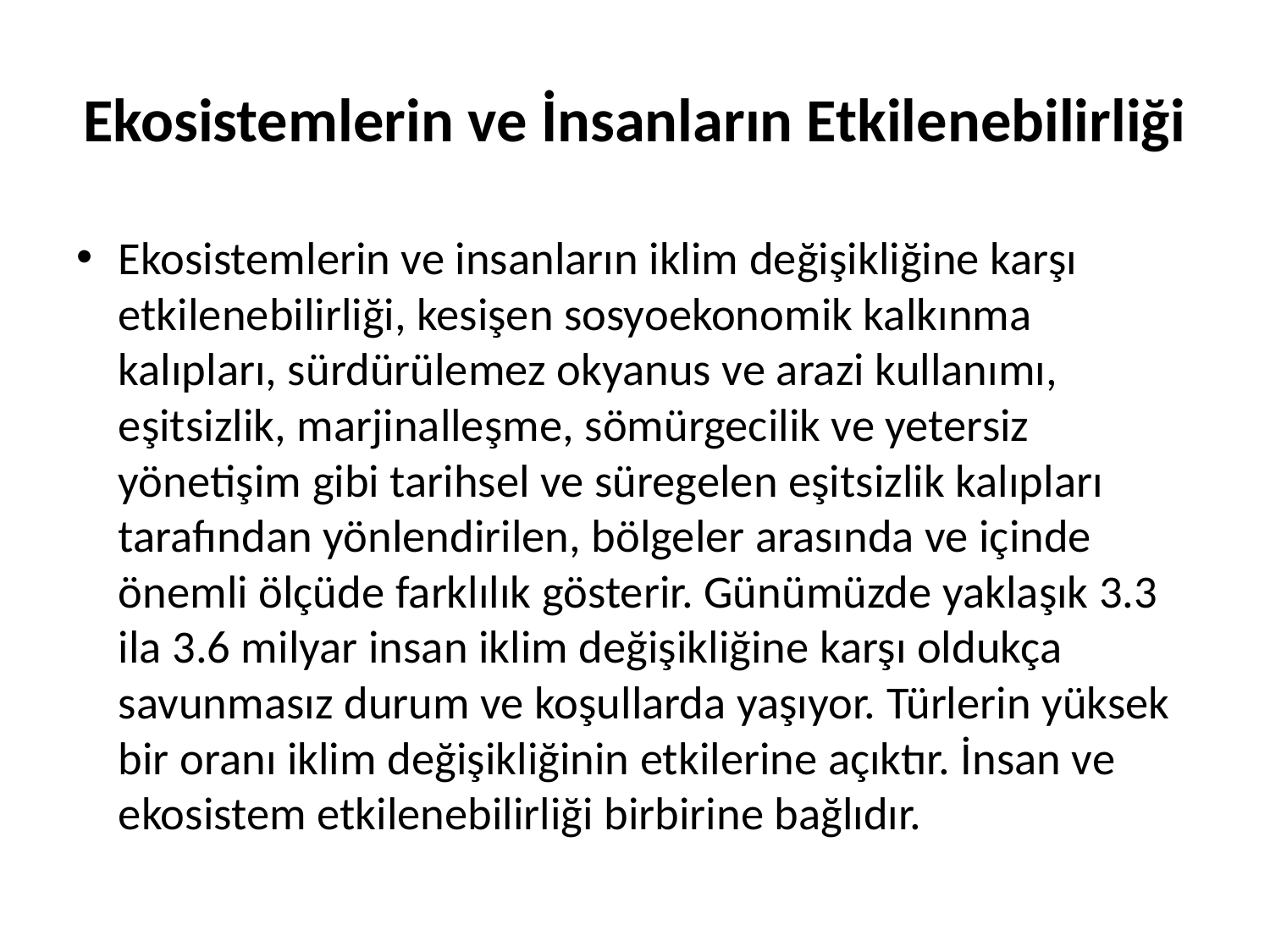

# Ekosistemlerin ve İnsanların Etkilenebilirliği
Ekosistemlerin ve insanların iklim değişikliğine karşı etkilenebilirliği, kesişen sosyoekonomik kalkınma kalıpları, sürdürülemez okyanus ve arazi kullanımı, eşitsizlik, marjinalleşme, sömürgecilik ve yetersiz yönetişim gibi tarihsel ve süregelen eşitsizlik kalıpları tarafından yönlendirilen, bölgeler arasında ve içinde önemli ölçüde farklılık gösterir. Günümüzde yaklaşık 3.3 ila 3.6 milyar insan iklim değişikliğine karşı oldukça savunmasız durum ve koşullarda yaşıyor. Türlerin yüksek bir oranı iklim değişikliğinin etkilerine açıktır. İnsan ve ekosistem etkilenebilirliği birbirine bağlıdır.